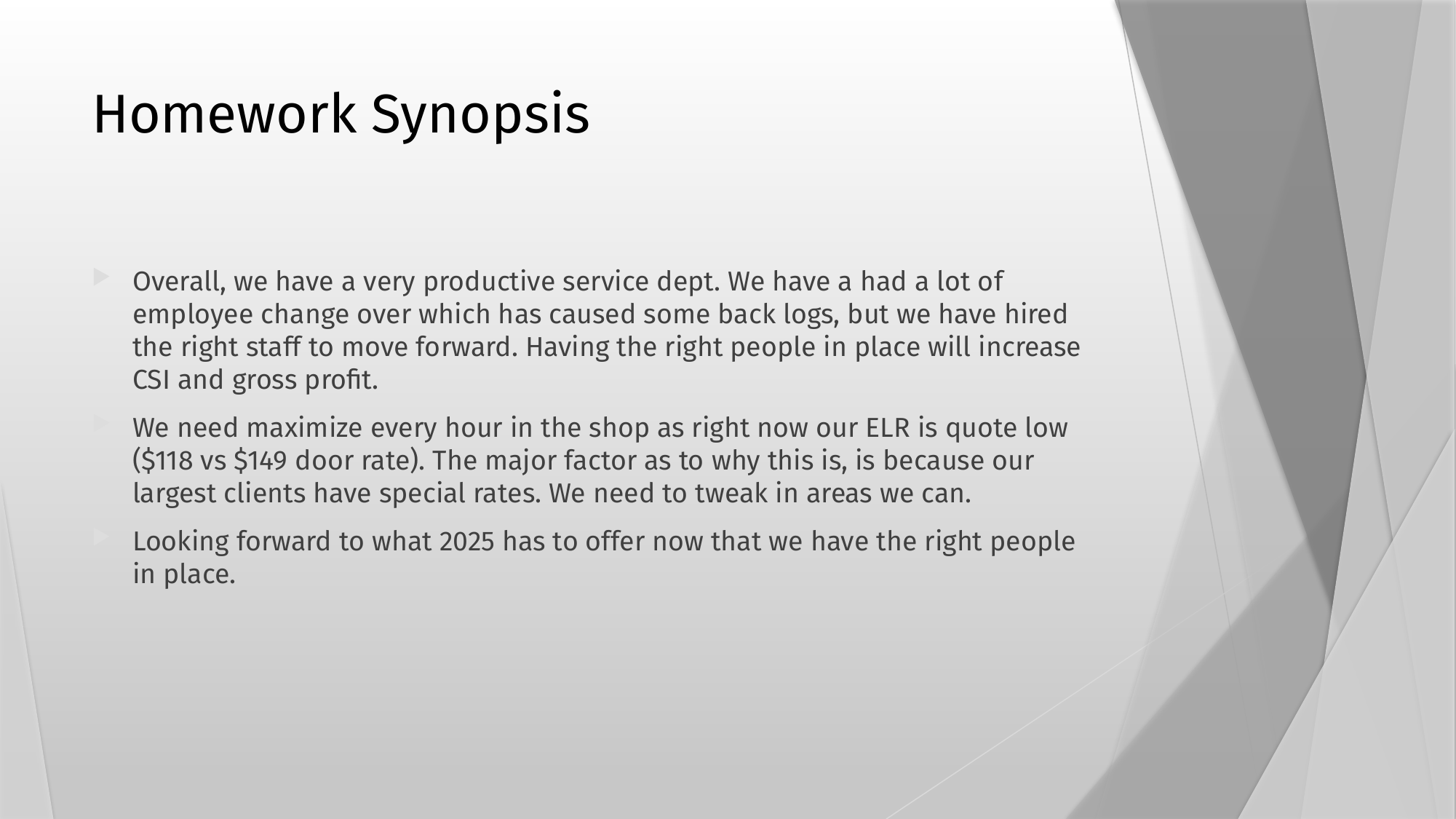

# Homework Synopsis
Overall, we have a very productive service dept. We have a had a lot of employee change over which has caused some back logs, but we have hired the right staff to move forward. Having the right people in place will increase CSI and gross profit.
We need maximize every hour in the shop as right now our ELR is quote low ($118 vs $149 door rate). The major factor as to why this is, is because our largest clients have special rates. We need to tweak in areas we can.
Looking forward to what 2025 has to offer now that we have the right people in place.